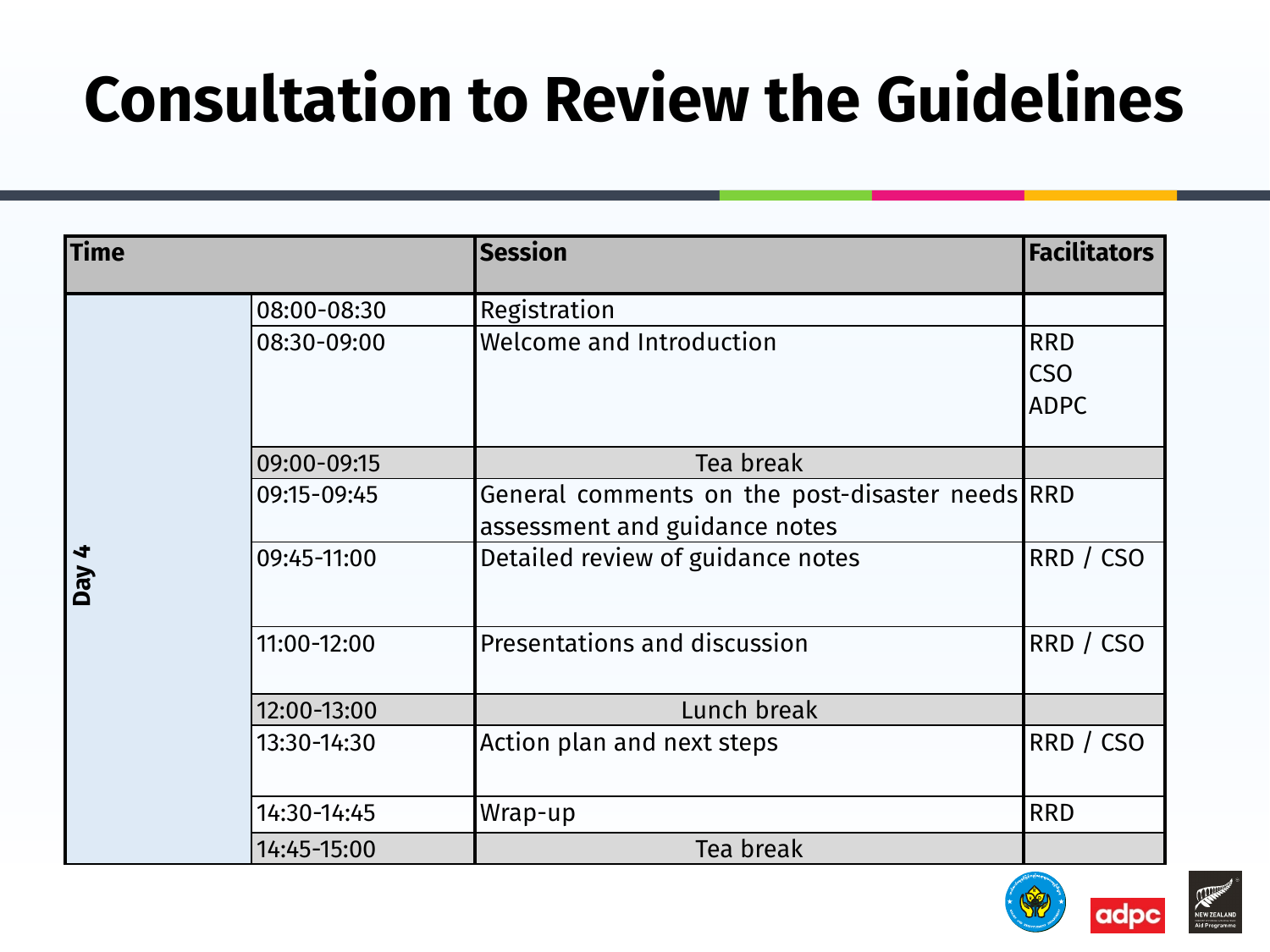

# Consultation to Review the Guidelines
| Time |  | Session | Facilitators |
| --- | --- | --- | --- |
| Day 4 | 08:00-08:30 | Registration |  |
|  | 08:30-09:00 | Welcome and Introduction | RRD CSO ADPC |
|  | 09:00-09:15 | Tea break |  |
|  | 09:15-09:45 | General comments on the post-disaster needs assessment and guidance notes | RRD |
|  | 09:45-11:00 | Detailed review of guidance notes | RRD / CSO |
|  | 11:00-12:00 | Presentations and discussion | RRD / CSO |
|  | 12:00-13:00 | Lunch break |  |
|  | 13:30-14:30 | Action plan and next steps | RRD / CSO |
|  | 14:30-14:45 | Wrap-up | RRD |
|  | 14:45-15:00 | Tea break |  |